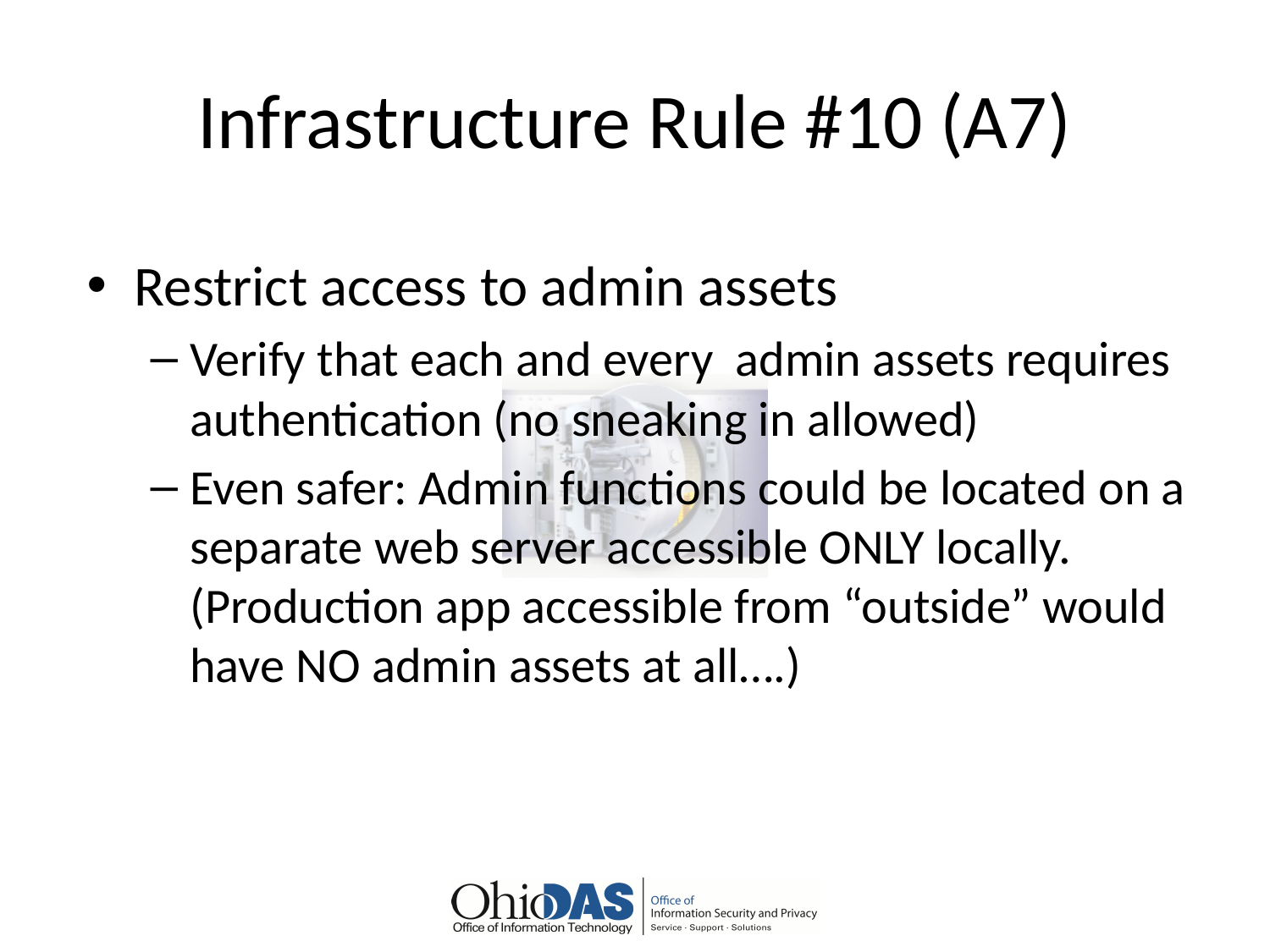

# Infrastructure Rule #10 (A7)
Restrict access to admin assets
Verify that each and every  admin assets requires authentication (no sneaking in allowed)
Even safer: Admin functions could be located on a separate web server accessible ONLY locally. (Production app accessible from “outside” would have NO admin assets at all….)